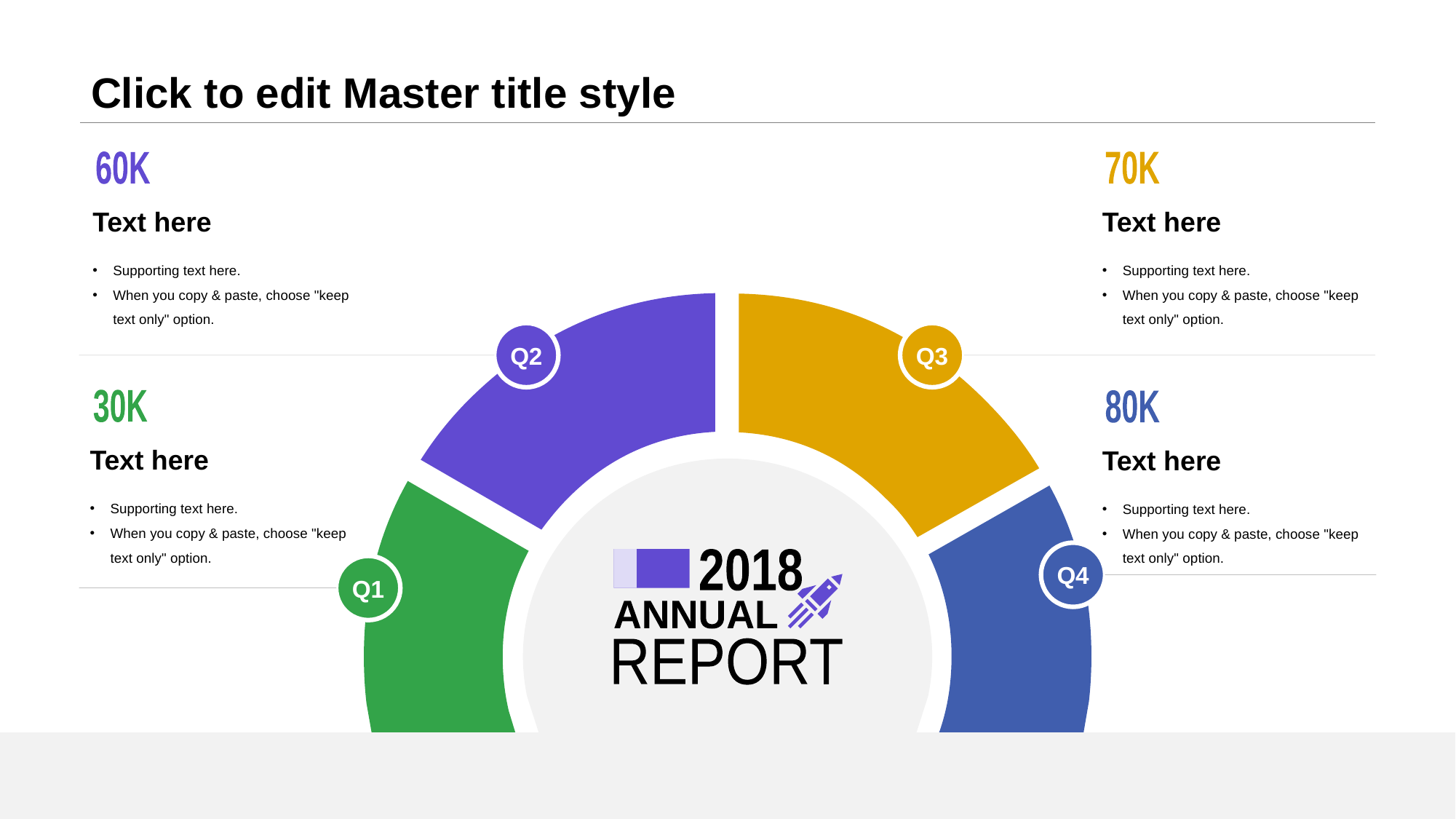

# Click to edit Master title style
60K
70K
Text here
Text here
Supporting text here.
When you copy & paste, choose "keep text only" option.
Supporting text here.
When you copy & paste, choose "keep text only" option.

Q2
Q3
30K
80K
Text here
Text here

Supporting text here.
When you copy & paste, choose "keep text only" option.
Supporting text here.
When you copy & paste, choose "keep text only" option.
Q4

2018
Q1

ANNUAL
REPORT

www.islide.cc
15